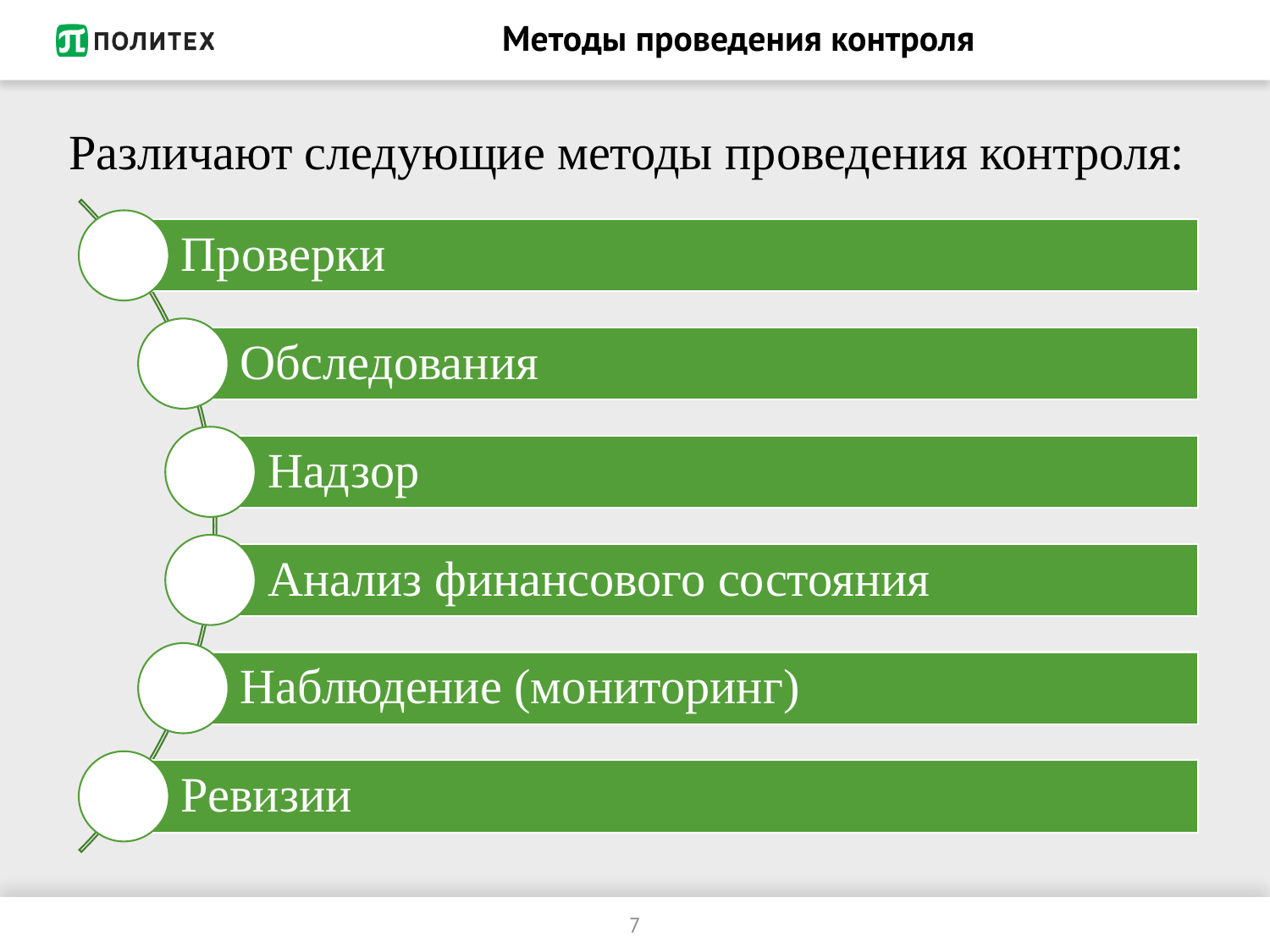

# Методы проведения контроля
Различают следующие методы проведения контроля:
Проверки
Обследования
Надзор
Анализ финансового состояния
Наблюдение (мониторинг)
Ревизии
7